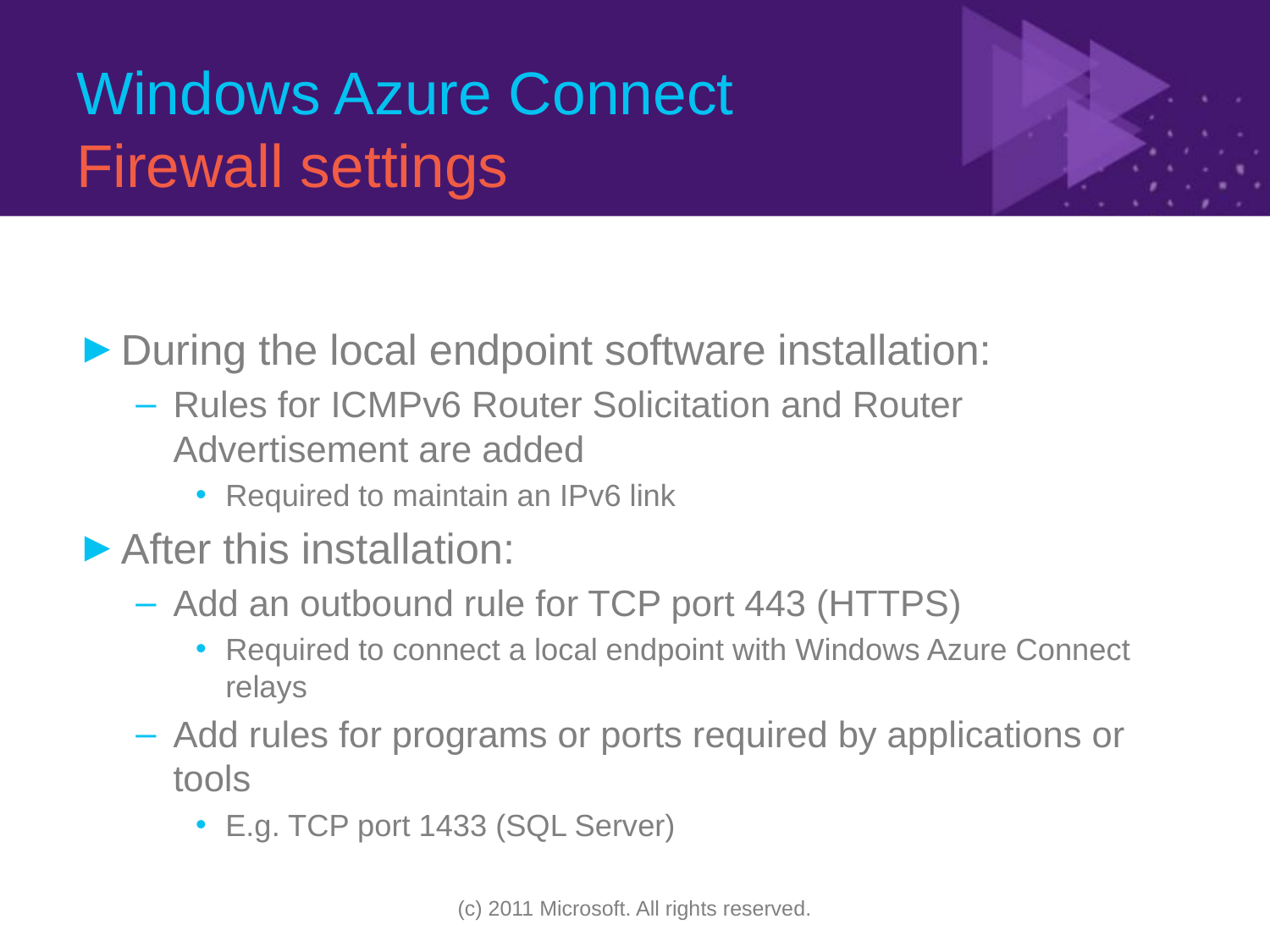

# Windows Azure Connect Firewall settings
During the local endpoint software installation:
Rules for ICMPv6 Router Solicitation and Router Advertisement are added
Required to maintain an IPv6 link
After this installation:
Add an outbound rule for TCP port 443 (HTTPS)
Required to connect a local endpoint with Windows Azure Connect relays
Add rules for programs or ports required by applications or tools
E.g. TCP port 1433 (SQL Server)
(c) 2011 Microsoft. All rights reserved.